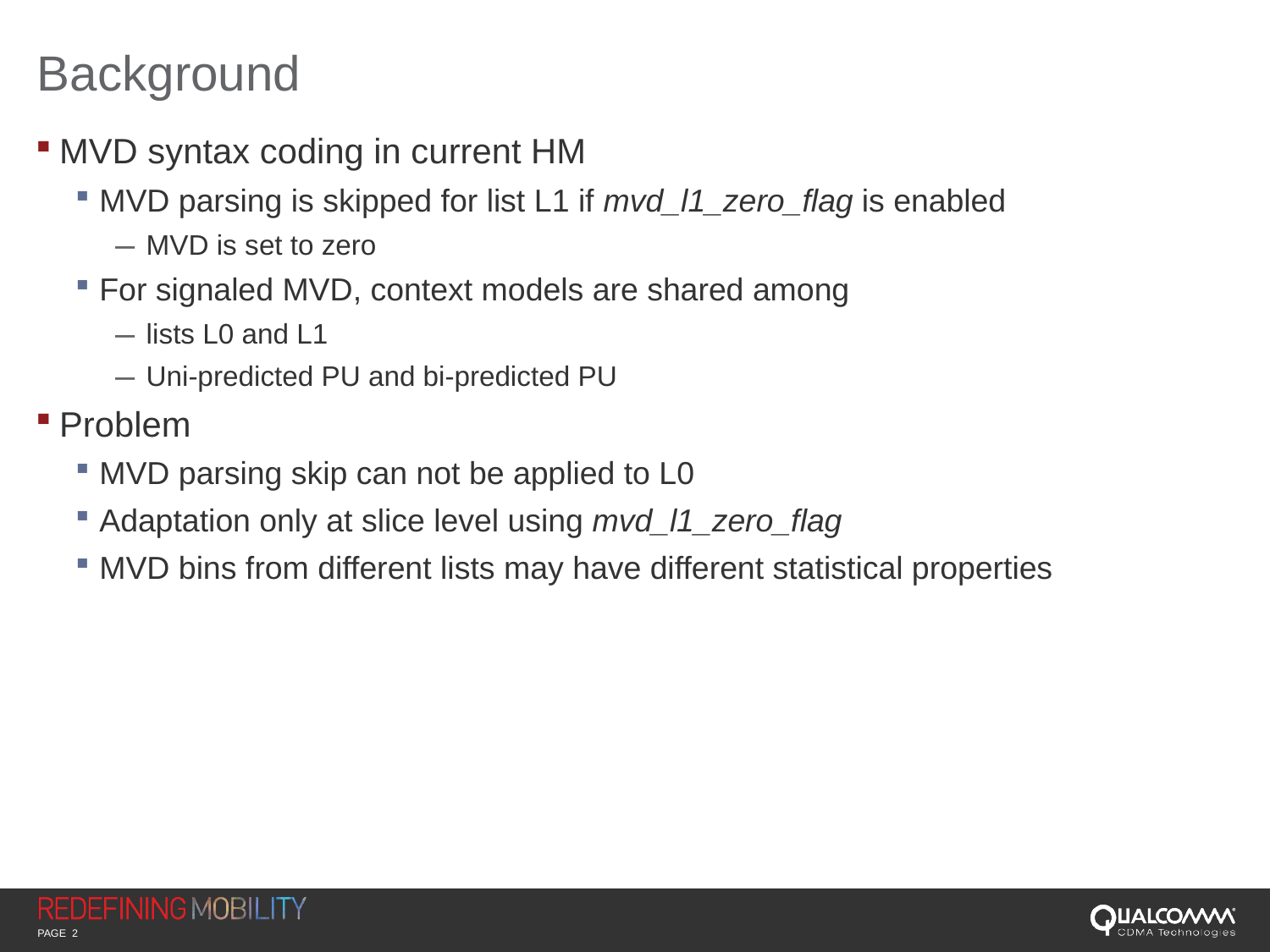

# Background
MVD syntax coding in current HM
MVD parsing is skipped for list L1 if mvd_l1_zero_flag is enabled
MVD is set to zero
For signaled MVD, context models are shared among
lists L0 and L1
Uni-predicted PU and bi-predicted PU
Problem
MVD parsing skip can not be applied to L0
Adaptation only at slice level using mvd_l1_zero_flag
MVD bins from different lists may have different statistical properties